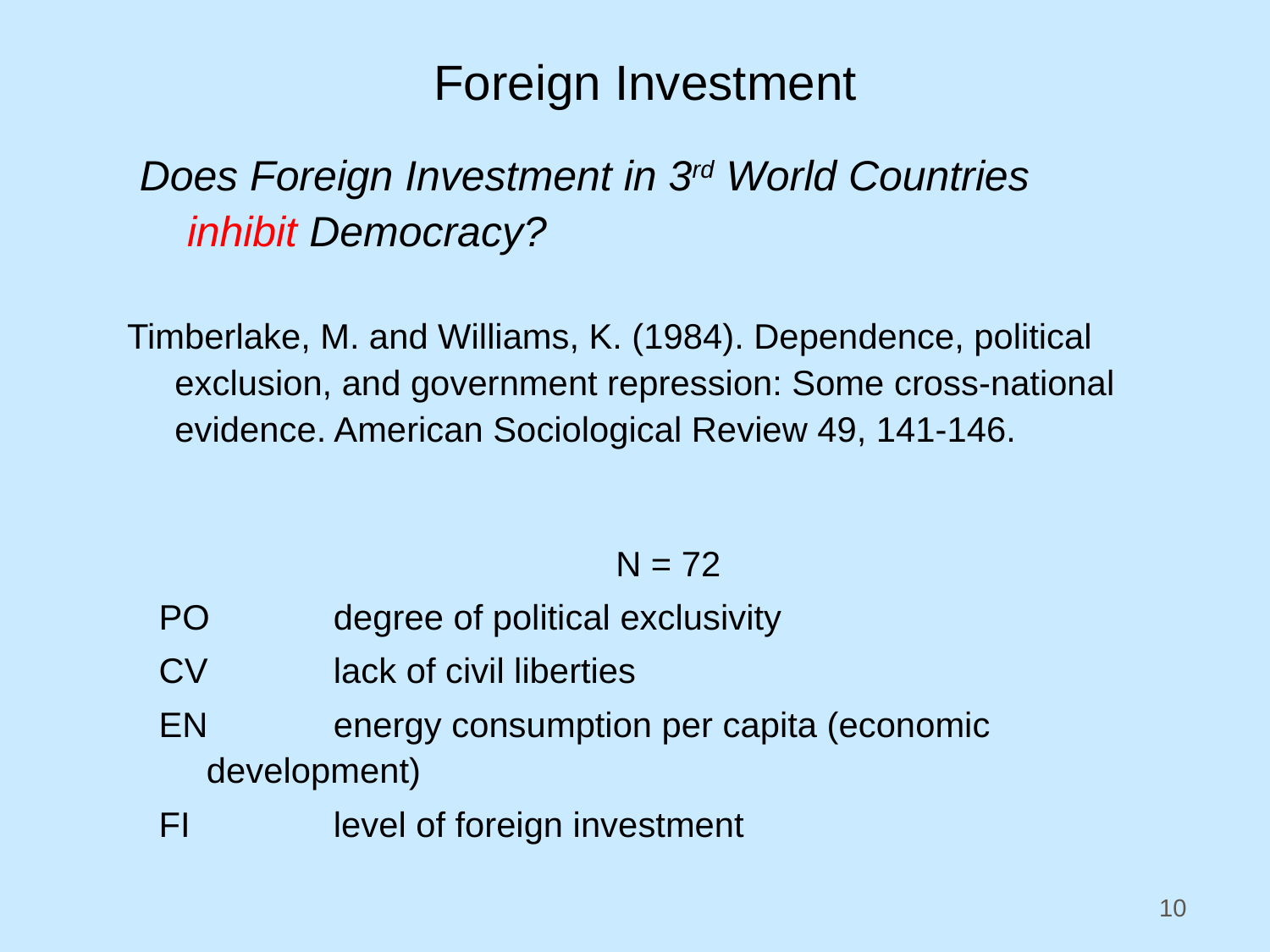

# Foreign Investment
Does Foreign Investment in 3rd World Countries inhibit Democracy?

Timberlake, M. and Williams, K. (1984). Dependence, political exclusion, and government repression: Some cross-national evidence. American Sociological Review 49, 141-146.
N = 72
PO	degree of political exclusivity
CV	lack of civil liberties
EN	energy consumption per capita (economic development)
FI		level of foreign investment
10